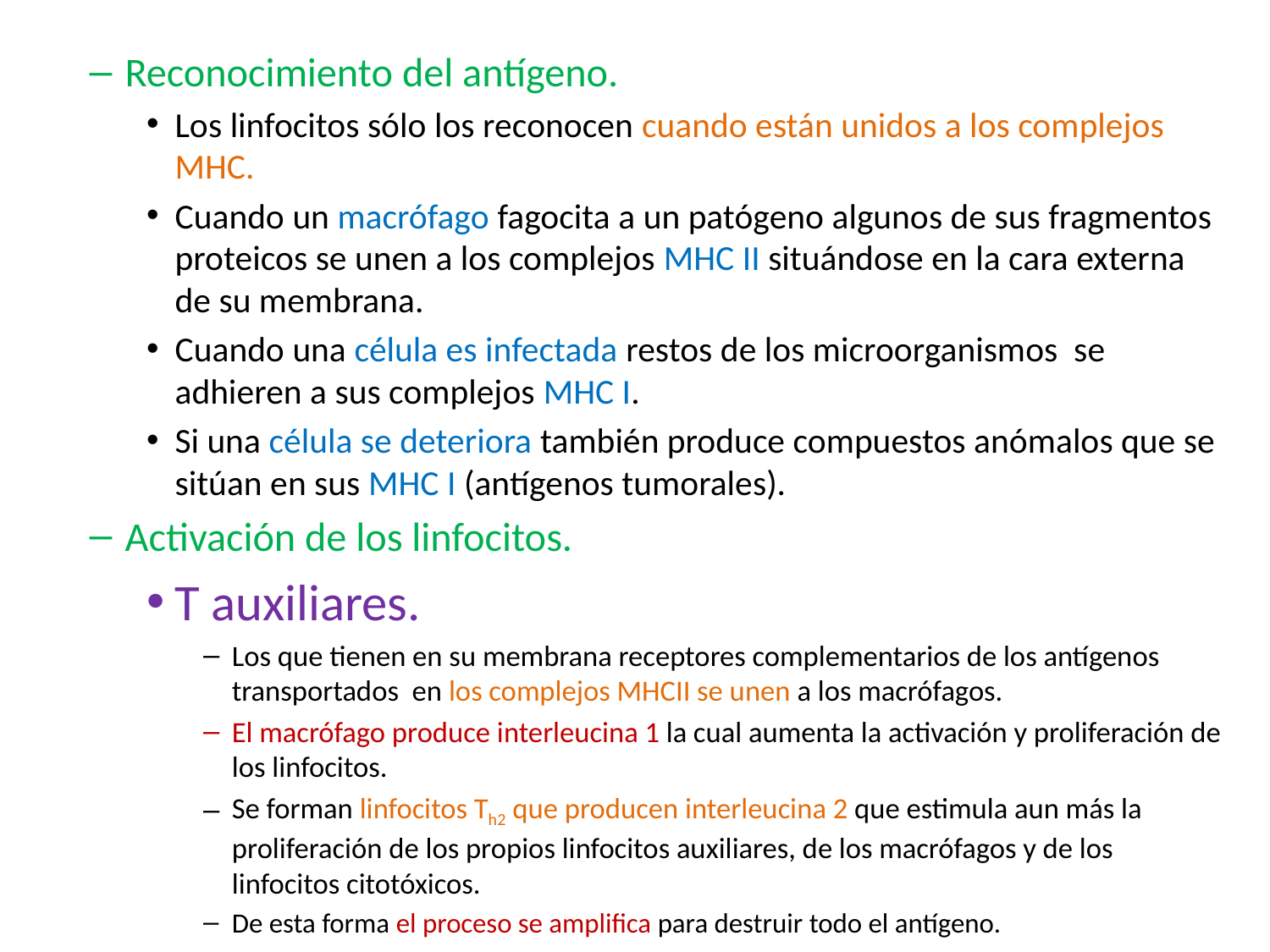

#
Reconocimiento del antígeno.
Los linfocitos sólo los reconocen cuando están unidos a los complejos MHC.
Cuando un macrófago fagocita a un patógeno algunos de sus fragmentos proteicos se unen a los complejos MHC II situándose en la cara externa de su membrana.
Cuando una célula es infectada restos de los microorganismos  se adhieren a sus complejos MHC I.
Si una célula se deteriora también produce compuestos anómalos que se sitúan en sus MHC I (antígenos tumorales).
Activación de los linfocitos.
T auxiliares.
Los que tienen en su membrana receptores complementarios de los antígenos transportados  en los complejos MHCII se unen a los macrófagos.
El macrófago produce interleucina 1 la cual aumenta la activación y proliferación de los linfocitos.
Se forman linfocitos Th2 que producen interleucina 2 que estimula aun más la proliferación de los propios linfocitos auxiliares, de los macrófagos y de los linfocitos citotóxicos.
De esta forma el proceso se amplifica para destruir todo el antígeno.